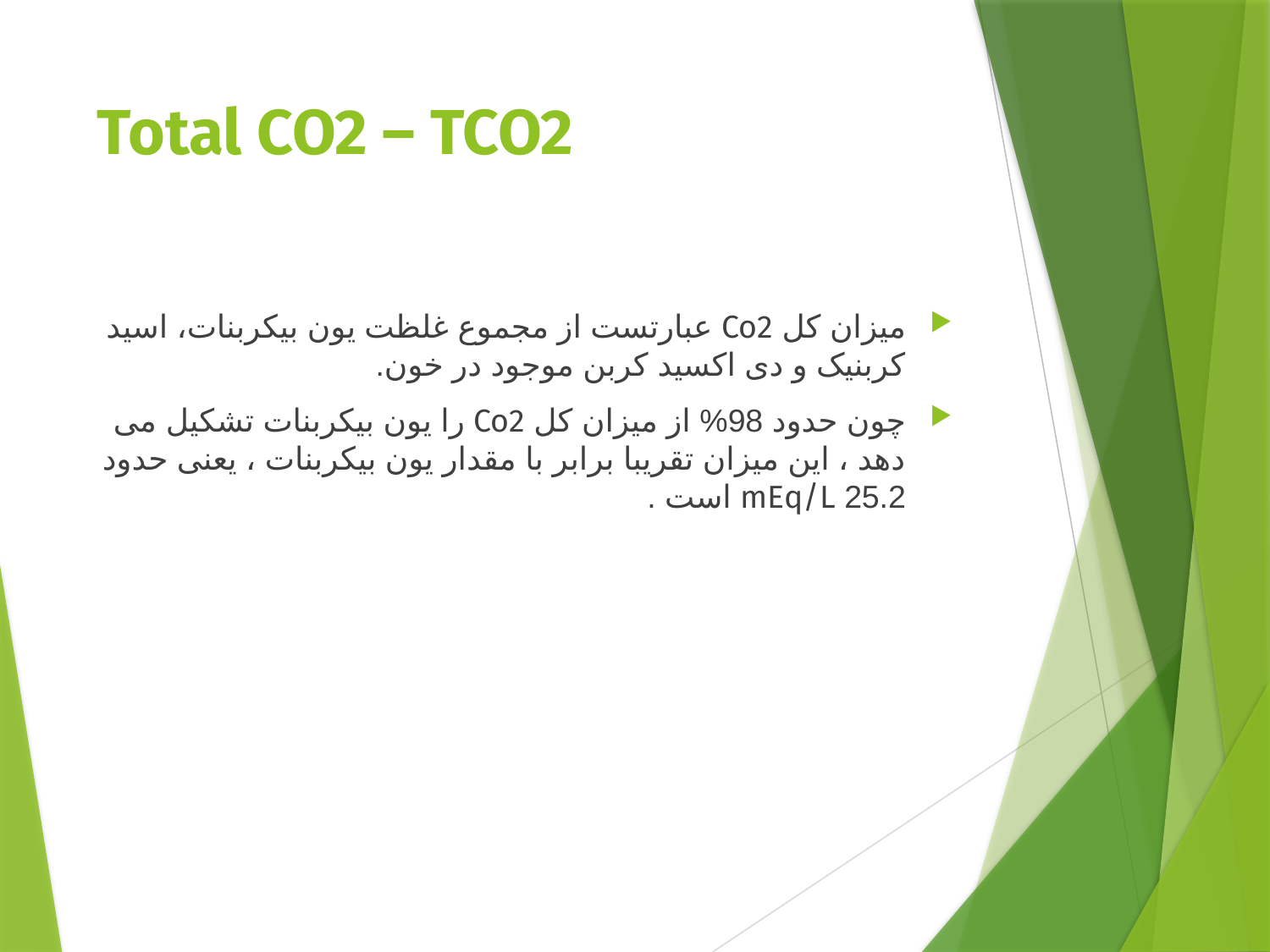

# Total CO2 – TCO2
میزان کل Co2 عبارتست از مجموع غلظت یون بیکربنات، اسید کربنیک و دی اکسید کربن موجود در خون.
چون حدود 98% از میزان کل Co2 را یون بیکربنات تشکیل می دهد ، این میزان تقریبا برابر با مقدار یون بیکربنات ، یعنی حدود 25.2 mEq/L است .